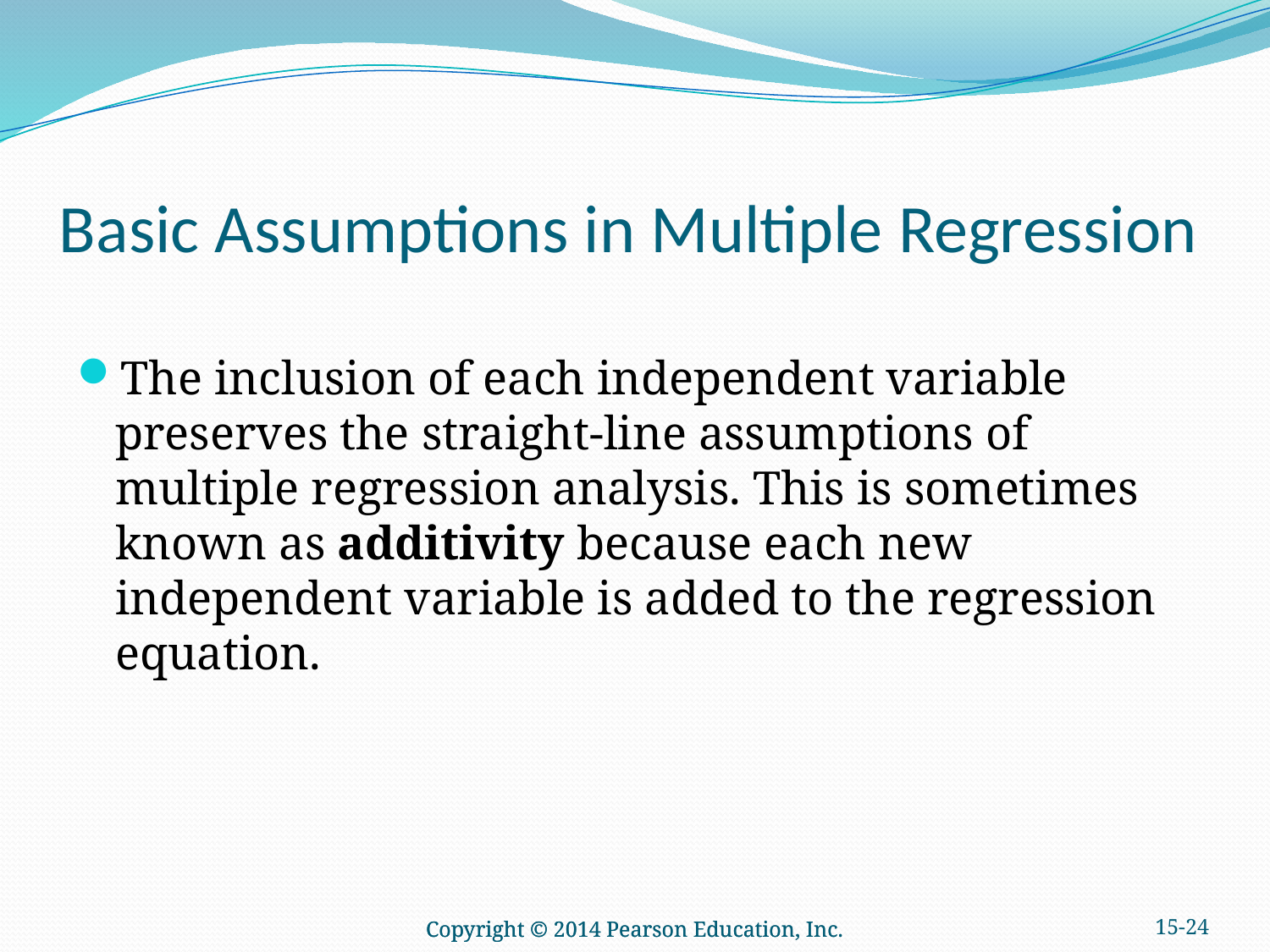

# Basic Assumptions in Multiple Regression
The inclusion of each independent variable preserves the straight-line assumptions of multiple regression analysis. This is sometimes known as additivity because each new independent variable is added to the regression equation.